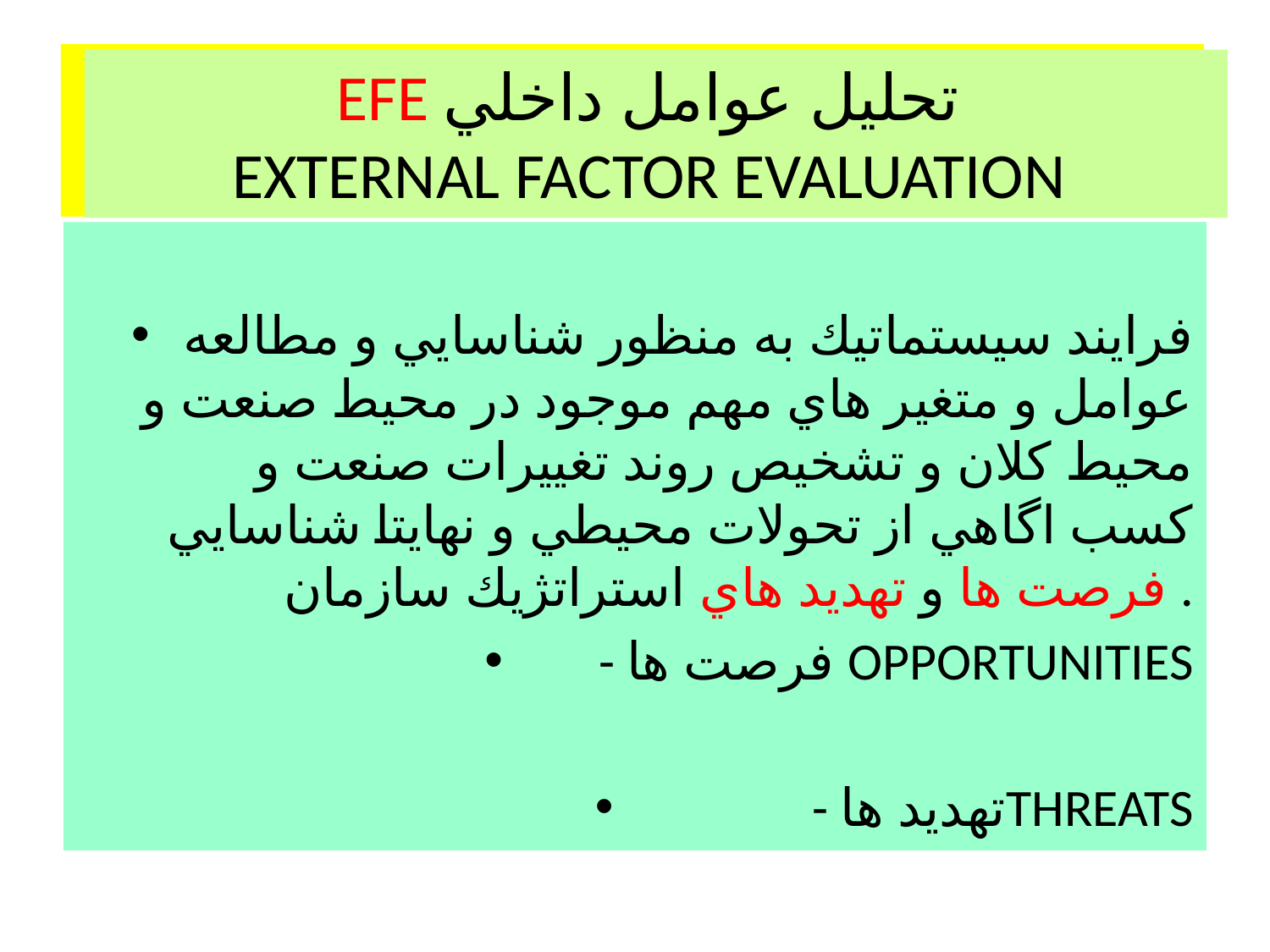

# - تحليل محيطي - EFE
EFE تحليل عوامل داخلي
EXTERNAL FACTOR EVALUATION

فرايند سيستماتيك به منظور شناسايي و مطالعه عوامل و متغير هاي مهم موجود در محيط صنعت و محيط كلان و تشخيص روند تغييرات صنعت و كسب اگاهي از تحولات محيطي و نهايتا شناسايي فرصت ها و تهديد هاي استراتژيك سازمان .
   - فرصت ها OPPORTUNITIES

           - تهديد هاTHREATS